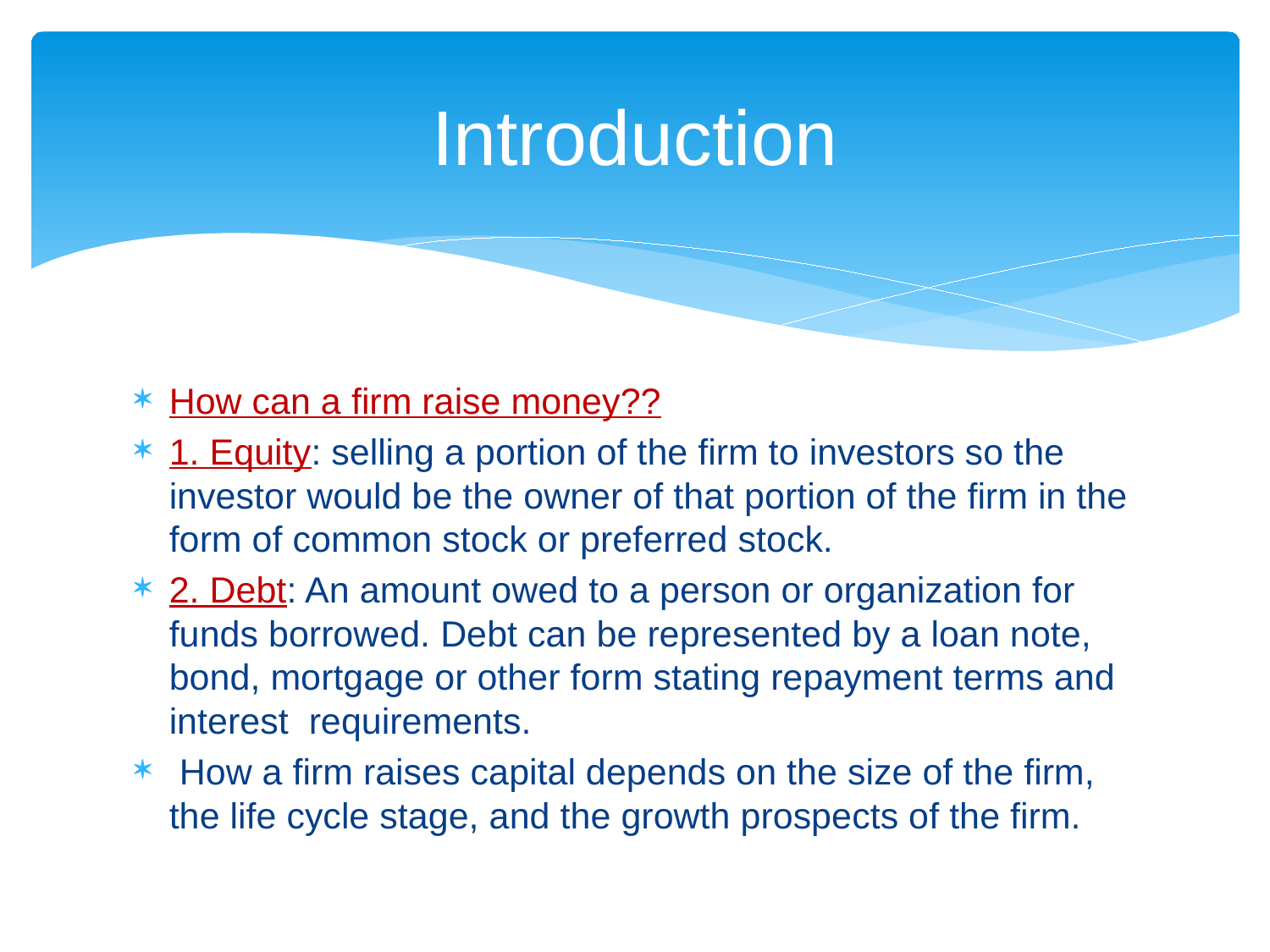

# Introduction
How can a firm raise money??
1. Equity: selling a portion of the firm to investors so the investor would be the owner of that portion of the firm in the form of common stock or preferred stock.
2. Debt: An amount owed to a person or organization for funds borrowed. Debt can be represented by a loan note, bond, mortgage or other form stating repayment terms and interest  requirements.
 How a firm raises capital depends on the size of the firm, the life cycle stage, and the growth prospects of the firm.